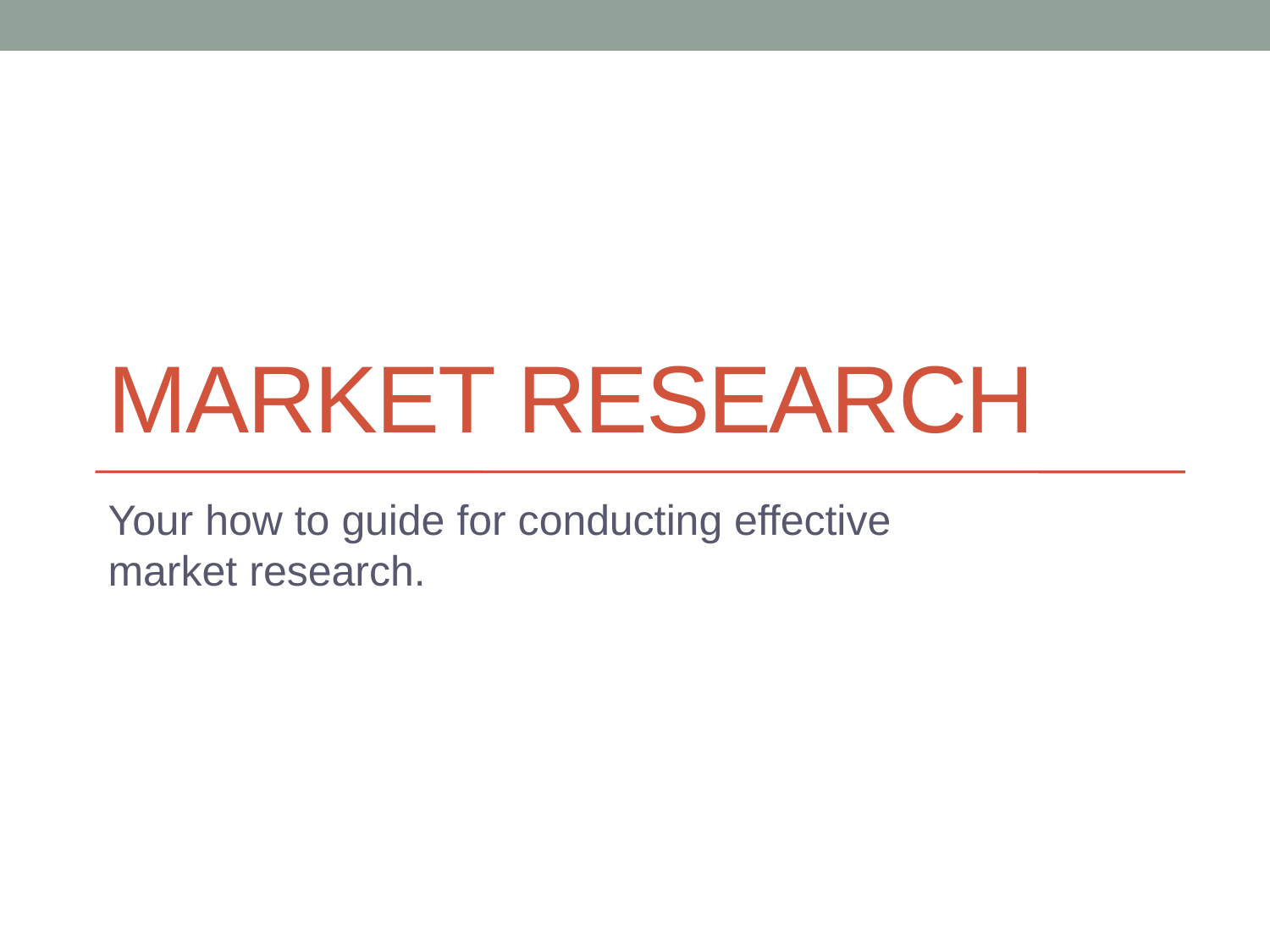

# Market Research
Your how to guide for conducting effective market research.